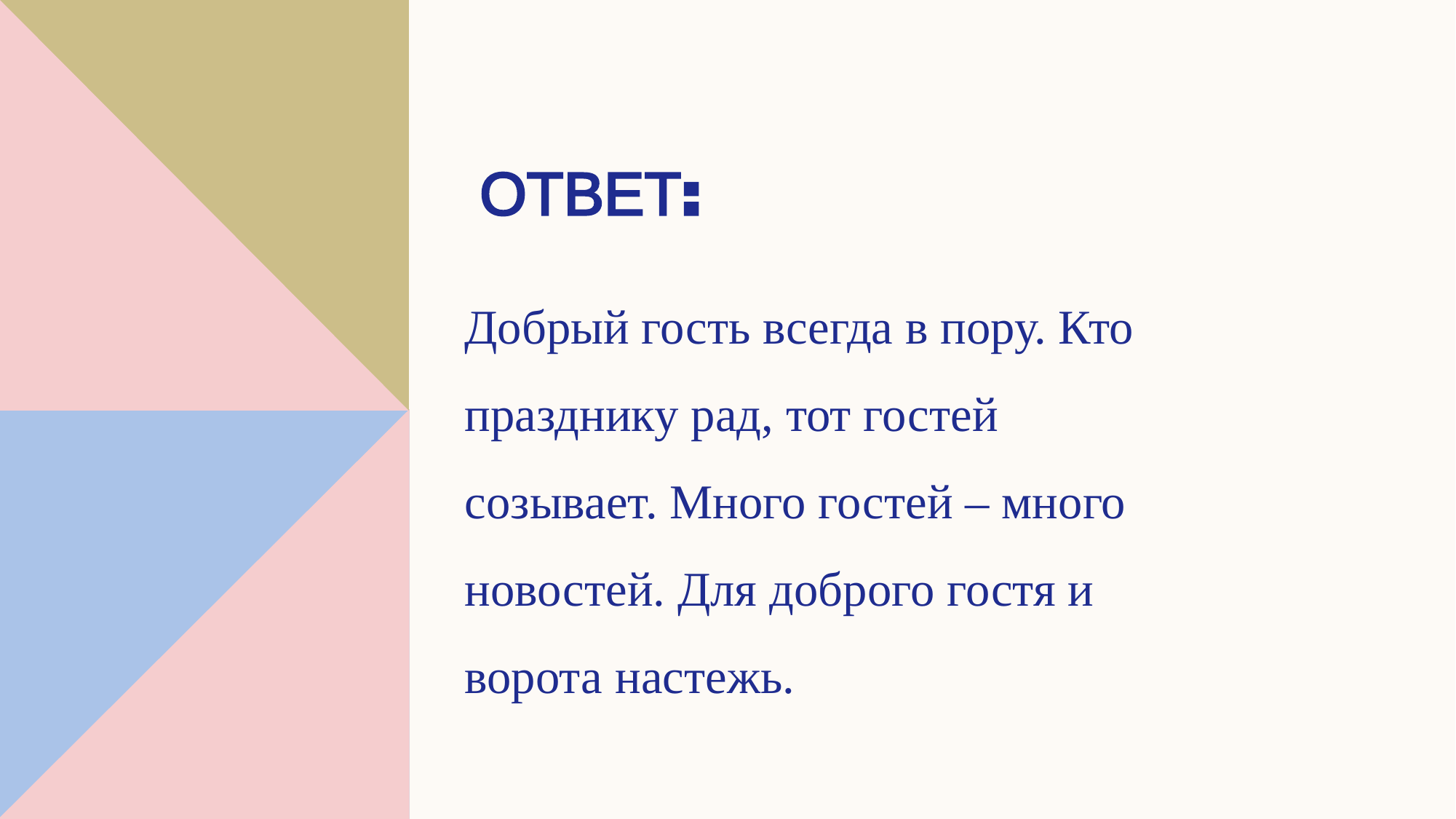

Ответ:
Добрый гость всегда в пору. Кто празднику рад, тот гостей созывает. Много гостей – много новостей. Для доброго гостя и ворота настежь.